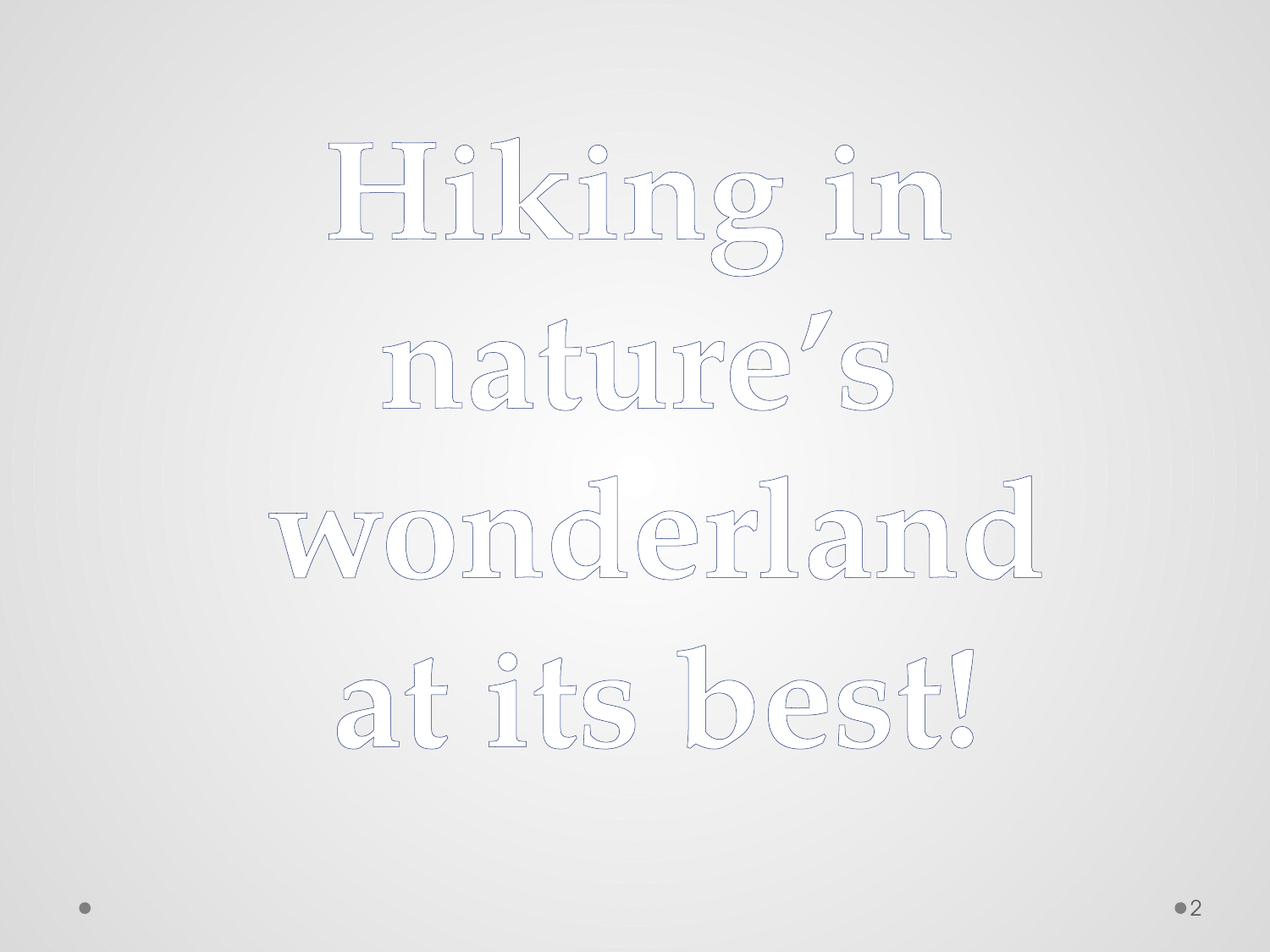

Hiking in
nature’s
wonderland
at its best!
2